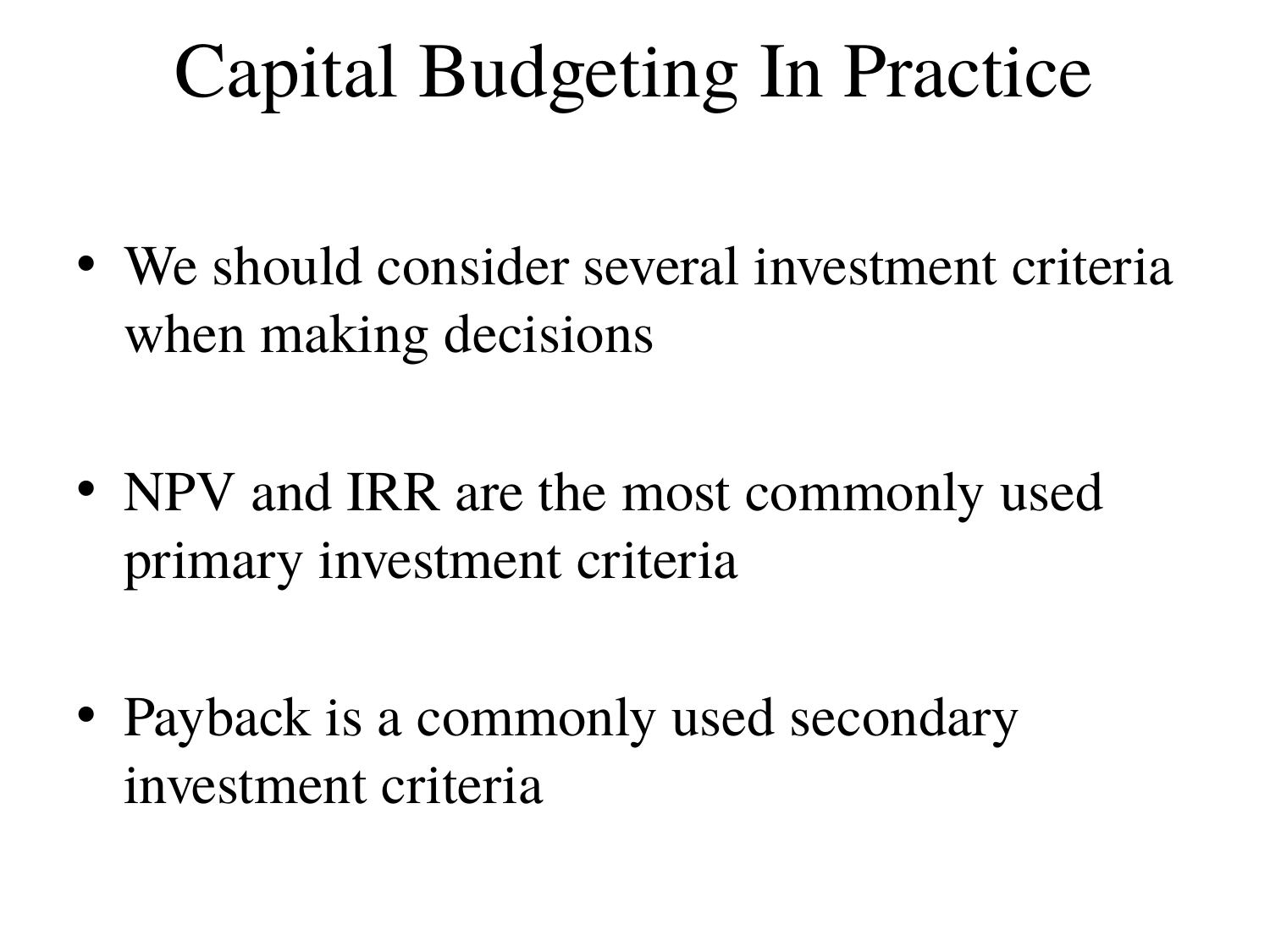

# Capital Budgeting In Practice
We should consider several investment criteria when making decisions

NPV and IRR are the most commonly used primary investment criteria

Payback is a commonly used secondary investment criteria